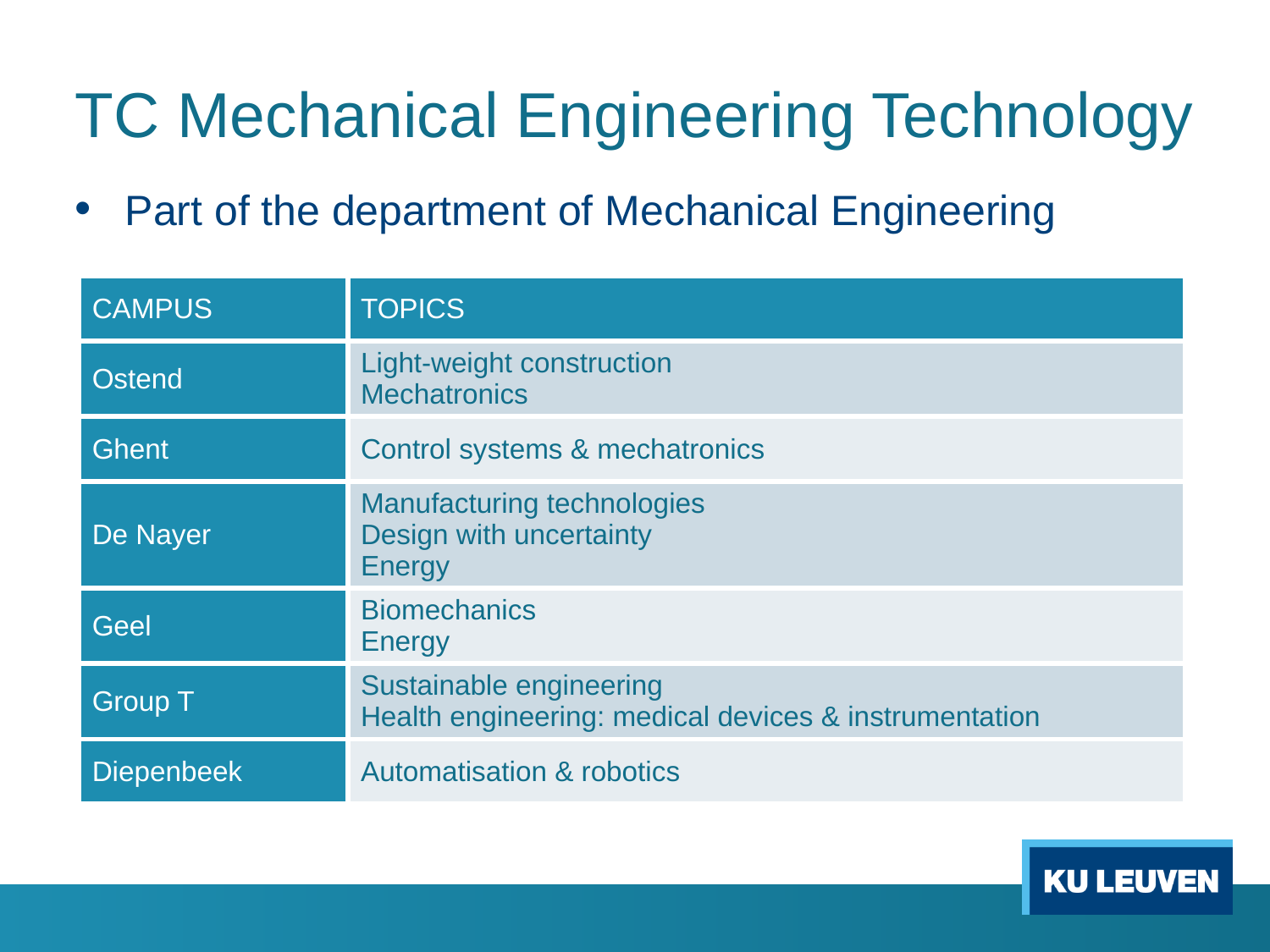

# TC Mechanical Engineering Technology
Part of the department of Mechanical Engineering
| CAMPUS | TOPICS |
| --- | --- |
| Ostend | Light-weight construction Mechatronics |
| Ghent | Control systems & mechatronics |
| De Nayer | Manufacturing technologies Design with uncertainty Energy |
| Geel | Biomechanics Energy |
| Group T | Sustainable engineering Health engineering: medical devices & instrumentation |
| Diepenbeek | Automatisation & robotics |